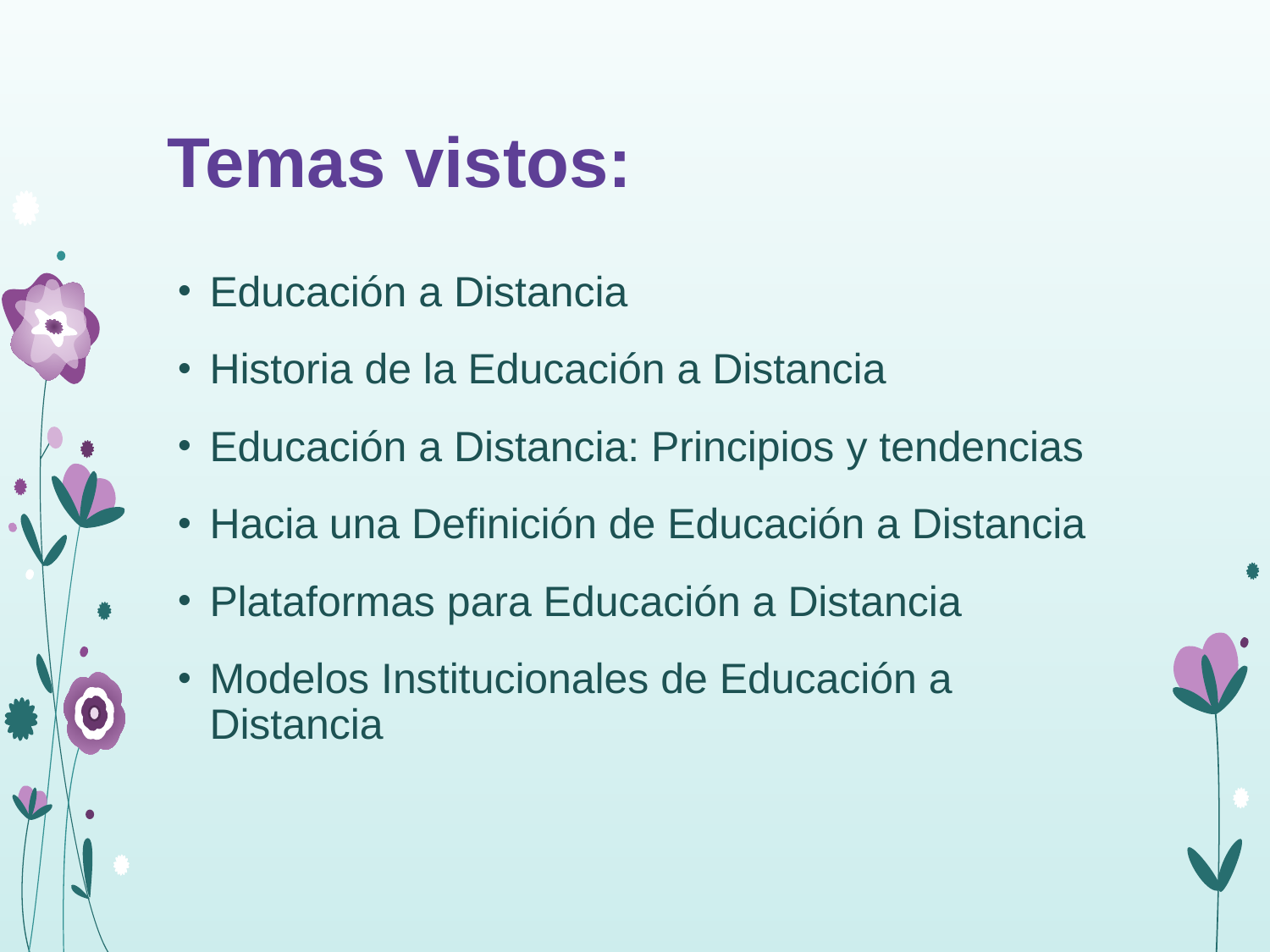

# Temas vistos:
Educación a Distancia
Historia de la Educación a Distancia
Educación a Distancia: Principios y tendencias
Hacia una Definición de Educación a Distancia
Plataformas para Educación a Distancia
Modelos Institucionales de Educación a Distancia